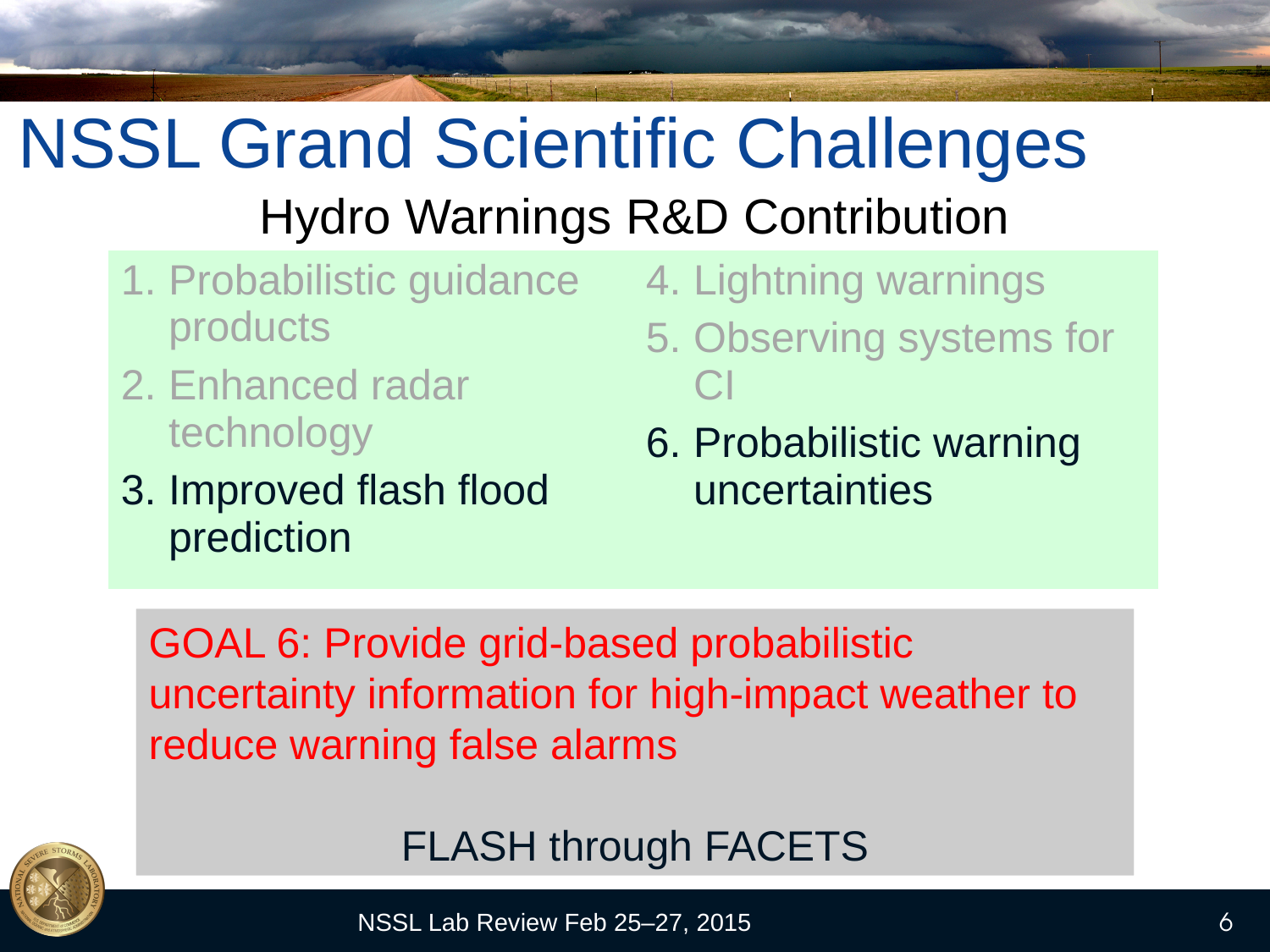

# NSSL Grand Scientific Challenges
Hydro Warnings R&D Contribution
| Probabilistic guidance products Enhanced radar technology Improved flash flood prediction | Lightning warnings Observing systems for CI Probabilistic warning uncertainties |
| --- | --- |
GOAL 3: Intend to achieve the proven capability to reliably predict flash flooding for both urban and complex landscapes several hours in advance

MRMS, FLASH, HWT-hydro (testing), CI-FLOW
GOAL 6: Provide grid-based probabilistic uncertainty information for high-impact weather to reduce warning false alarms

FLASH through FACETS
NSSL Lab Review Feb 25–27, 2015
6